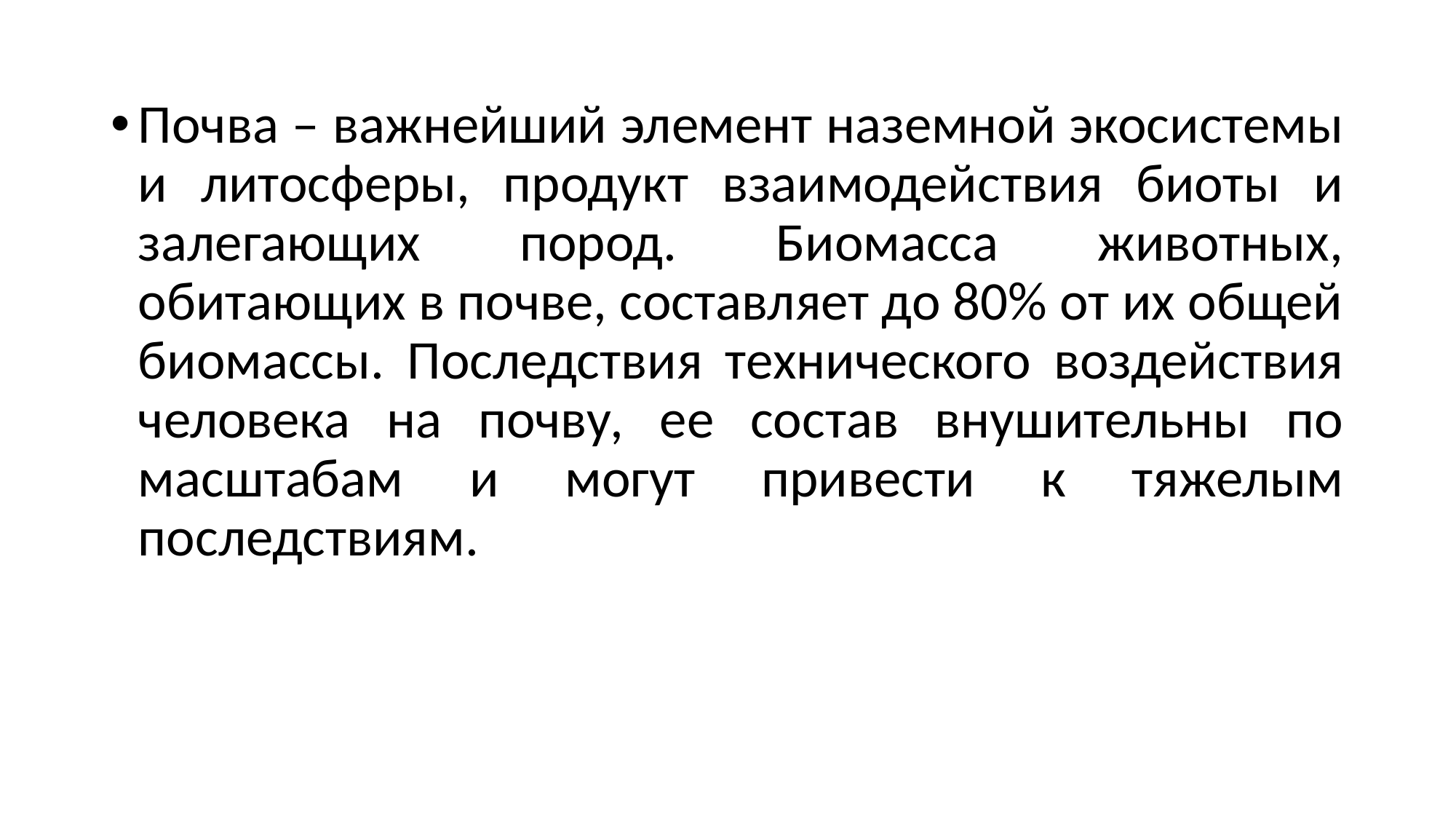

Почва – важнейший элемент наземной экосистемы и литосферы, продукт взаимодействия биоты и залегающих пород. Биомасса животных, обитающих в почве, составляет до 80% от их общей биомассы. Последствия технического воздействия человека на почву, ее состав внушительны по масштабам и могут привести к тяжелым последствиям.